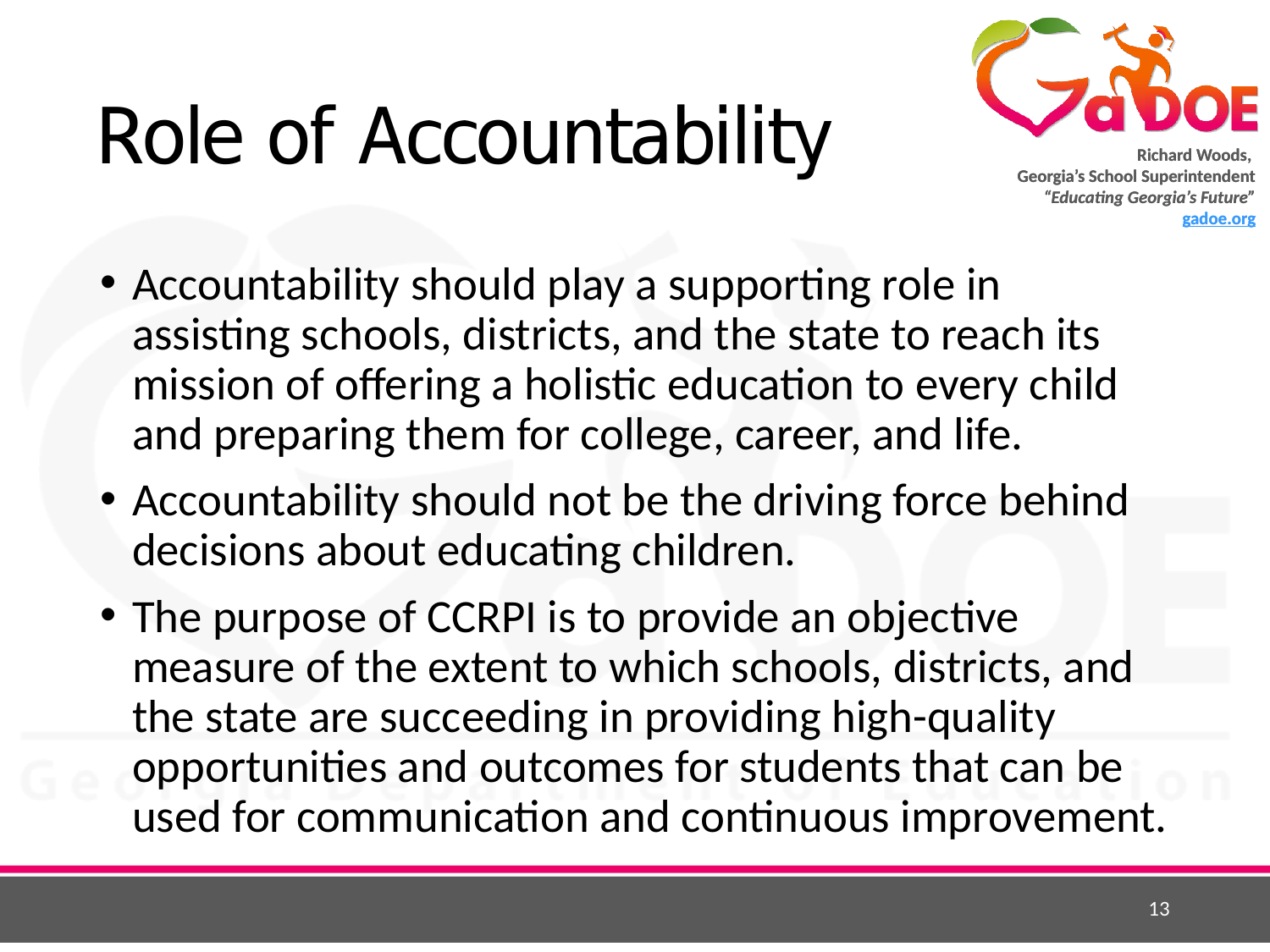

# Role of Accountability
Accountability should play a supporting role in assisting schools, districts, and the state to reach its mission of offering a holistic education to every child and preparing them for college, career, and life.
Accountability should not be the driving force behind decisions about educating children.
The purpose of CCRPI is to provide an objective measure of the extent to which schools, districts, and the state are succeeding in providing high-quality opportunities and outcomes for students that can be used for communication and continuous improvement.
13